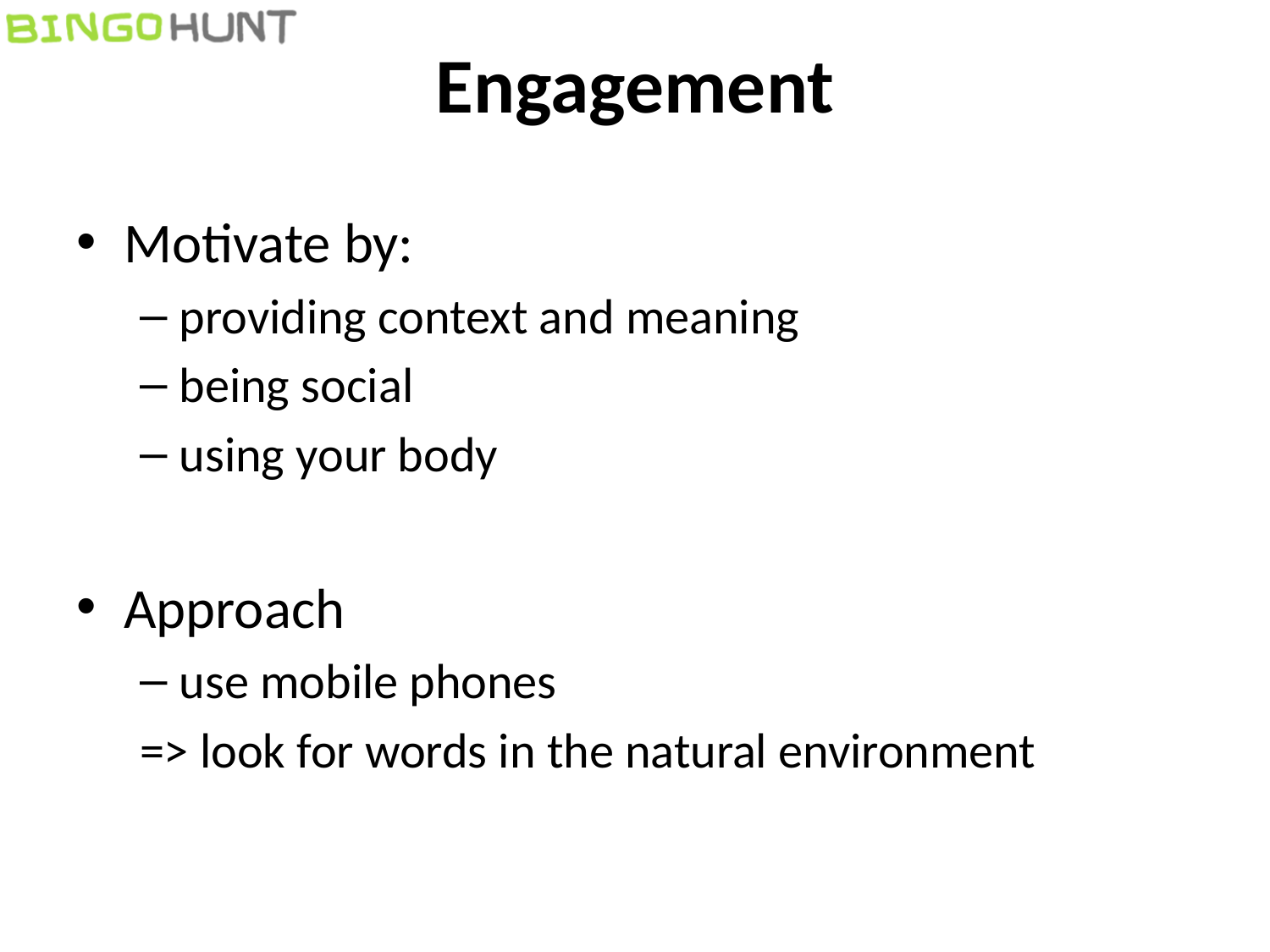

# Engagement
Motivate by:
providing context and meaning
being social
using your body

Approach
use mobile phones
=> look for words in the natural environment